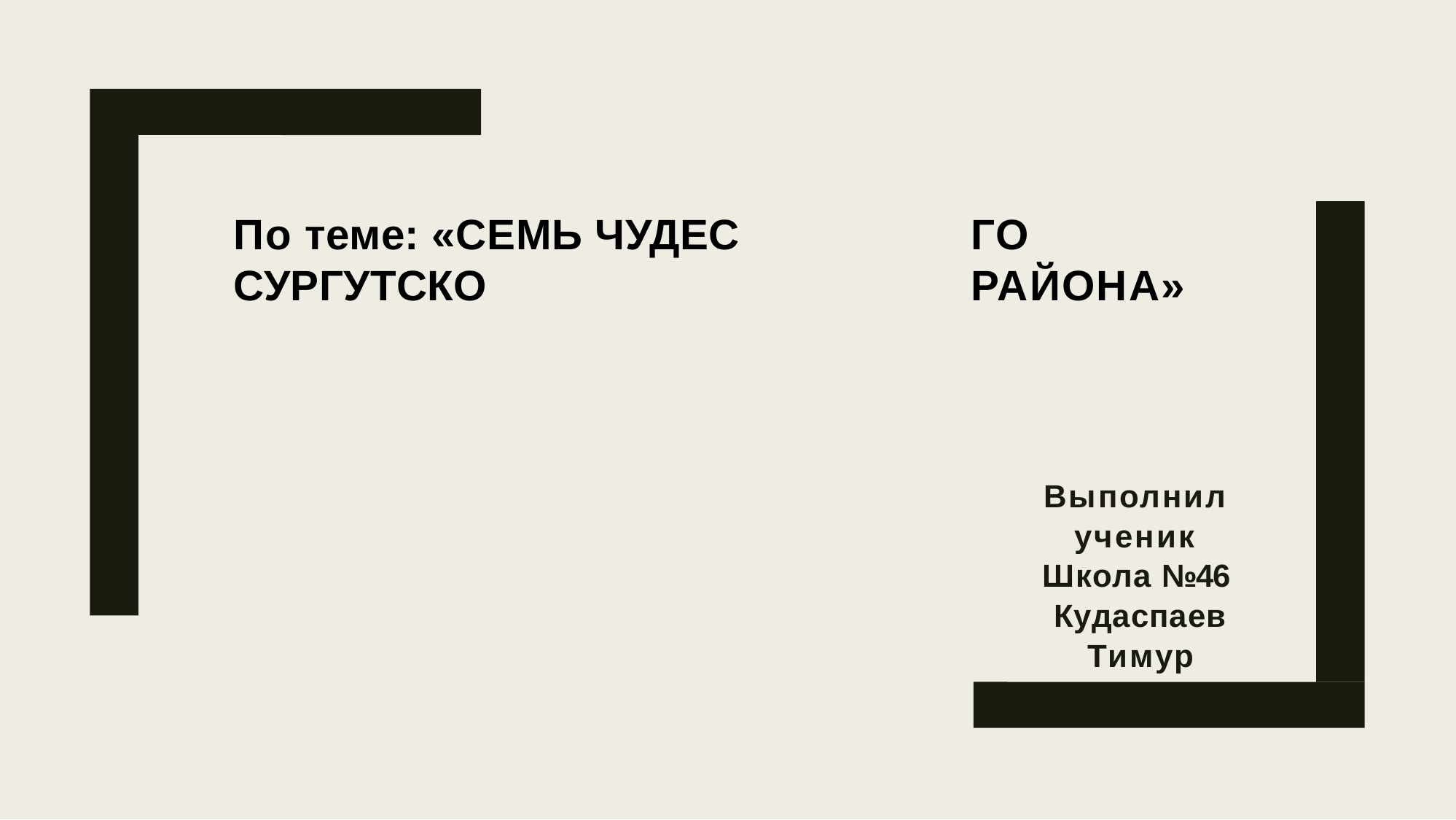

# По теме: «СЕМЬ ЧУДЕС СУРГУТСКО
ГО РАЙОНА»
Выполнил  ученик  Школа №46  Кудаспаев  Тимур